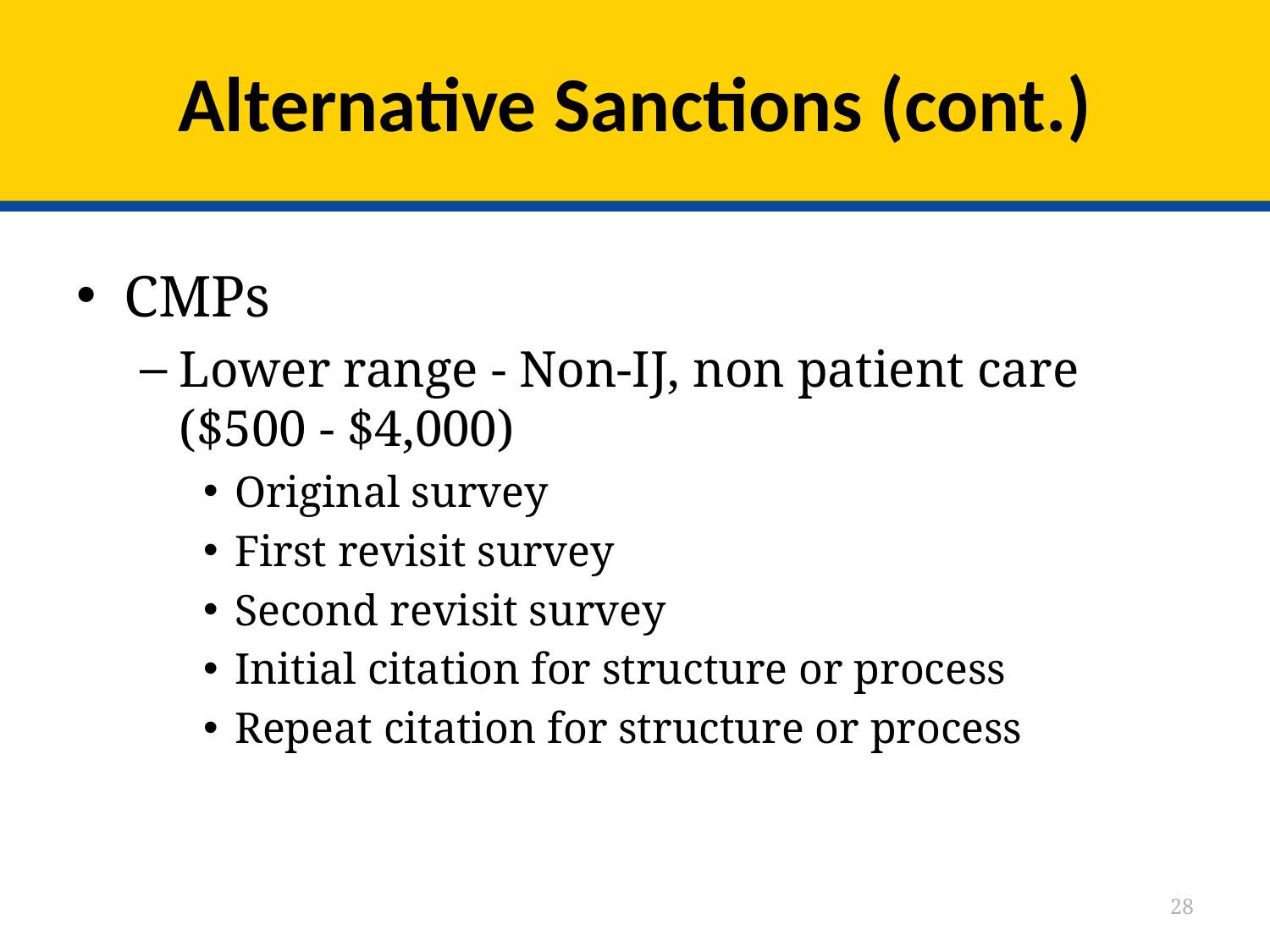

# Alternative Sanctions (cont.)
CMPs
Lower range - Non-IJ, non patient care ($500 - $4,000)
Original survey
First revisit survey
Second revisit survey
Initial citation for structure or process
Repeat citation for structure or process
28